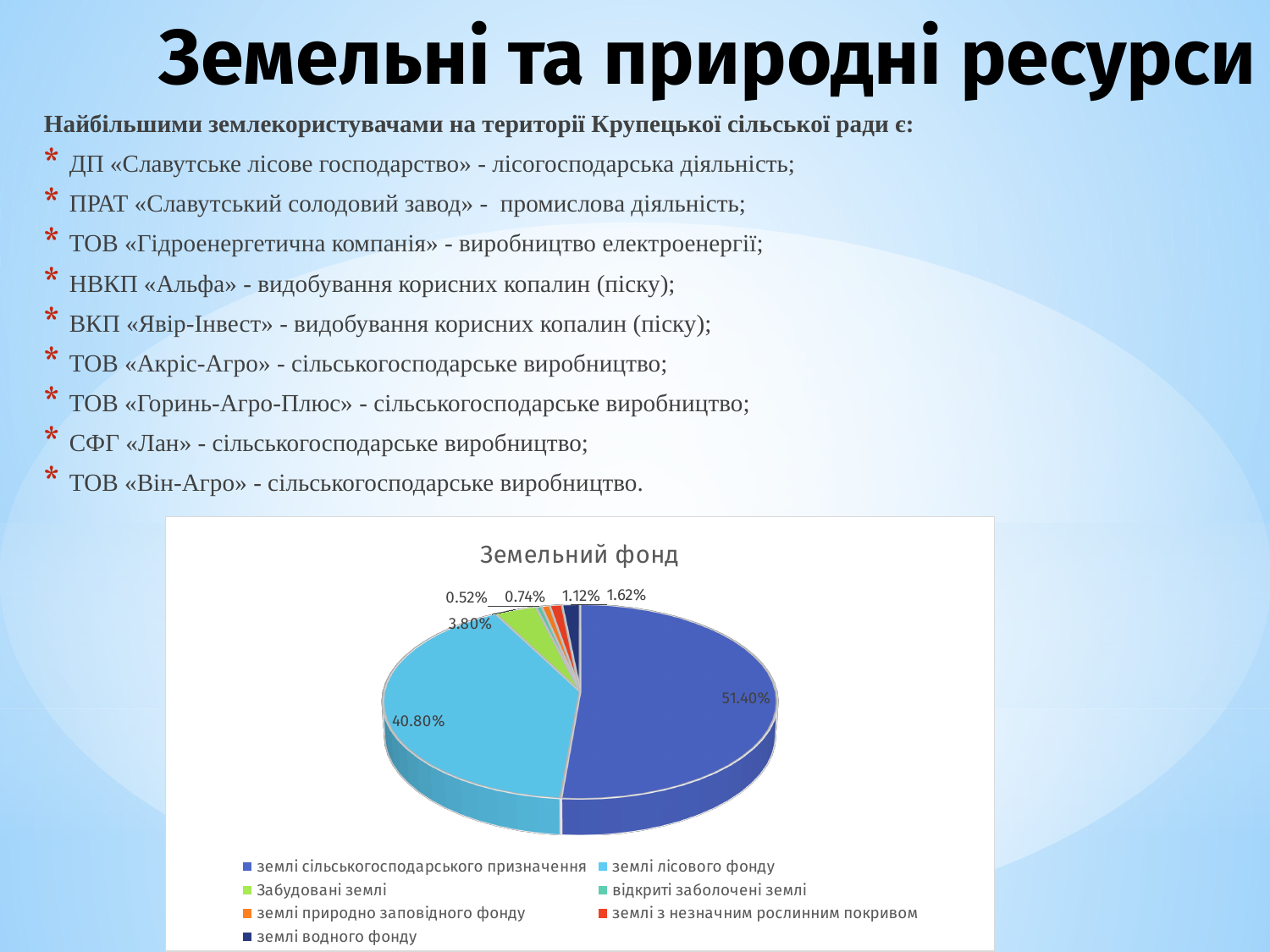

# Земельні та природні ресурси
Найбільшими землекористувачами на території Крупецької сільської ради є:
ДП «Славутське лісове господарство» - лісогосподарська діяльність;
ПРАТ «Славутський солодовий завод» -  промислова діяльність;
ТОВ «Гідроенергетична компанія» - виробництво електроенергії;
НВКП «Альфа» - видобування корисних копалин (піску);
ВКП «Явір-Інвест» - видобування корисних копалин (піску);
ТОВ «Акріс-Агро» - сільськогосподарське виробництво;
ТОВ «Горинь-Агро-Плюс» - сільськогосподарське виробництво;
СФГ «Лан» - сільськогосподарське виробництво;
ТОВ «Він-Агро» - сільськогосподарське виробництво.

[unsupported chart]